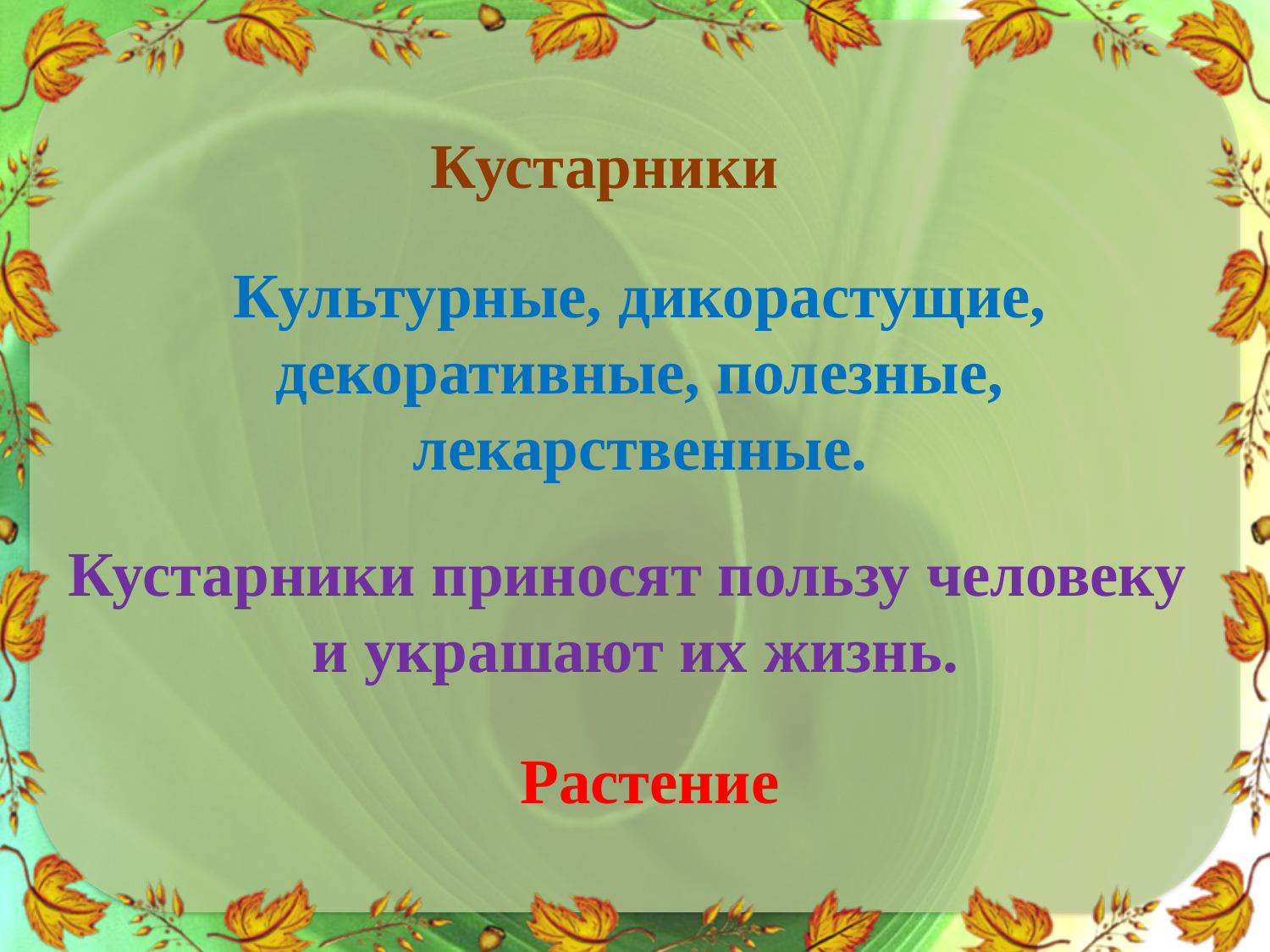

Кустарники
Культурные, дикорастущие, декоративные, полезные, лекарственные.
Кустарники приносят пользу человеку
и украшают их жизнь.
Растение